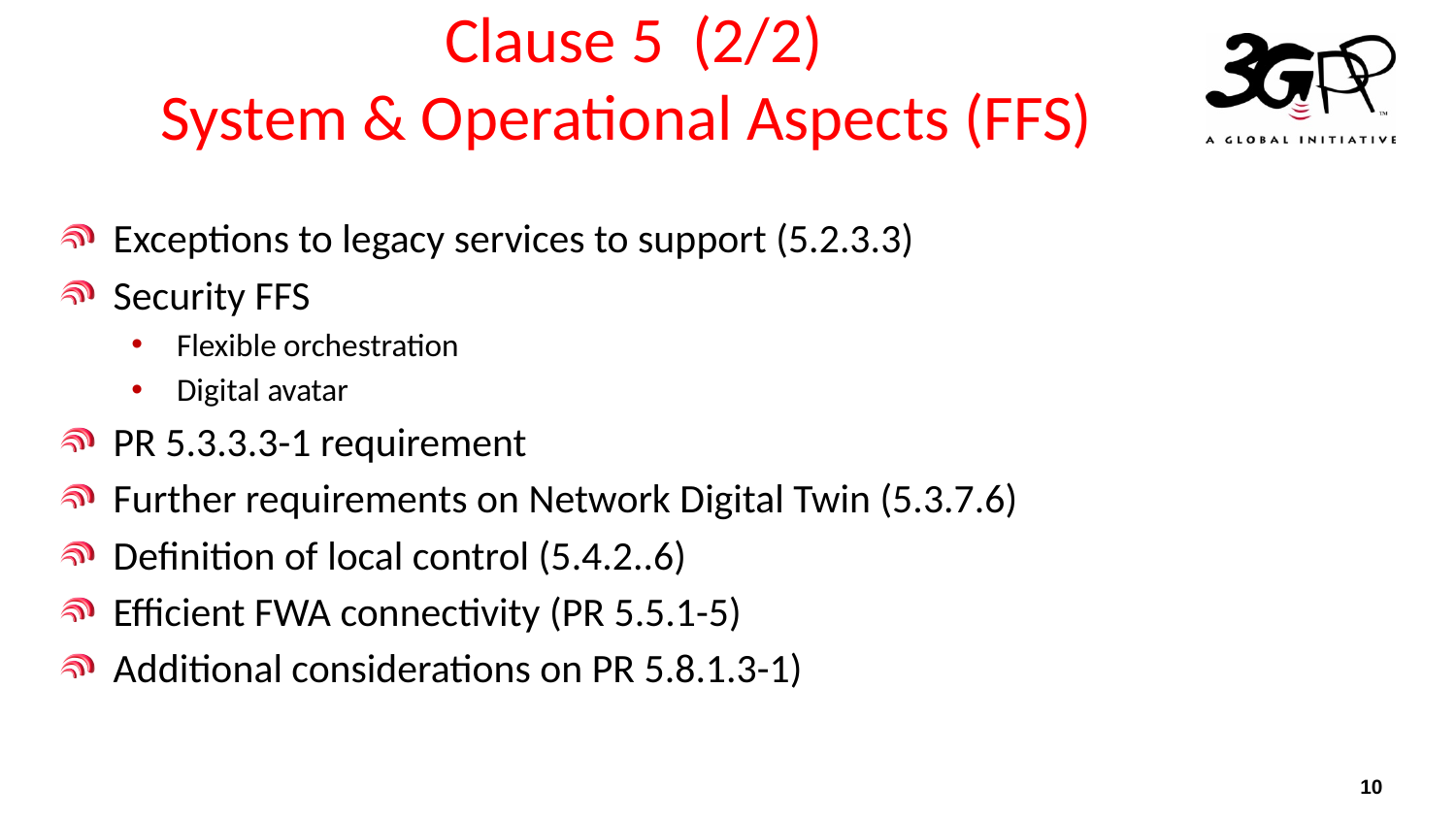

# Clause 5  (2/2) System & Operational Aspects (FFS)
Exceptions to legacy services to support (5.2.3.3)
Security FFS
Flexible orchestration
Digital avatar
PR 5.3.3.3-1 requirement
Further requirements on Network Digital Twin (5.3.7.6)
Definition of local control (5.4.2..6)
Efficient FWA connectivity (PR 5.5.1-5)
Additional considerations on PR 5.8.1.3-1)